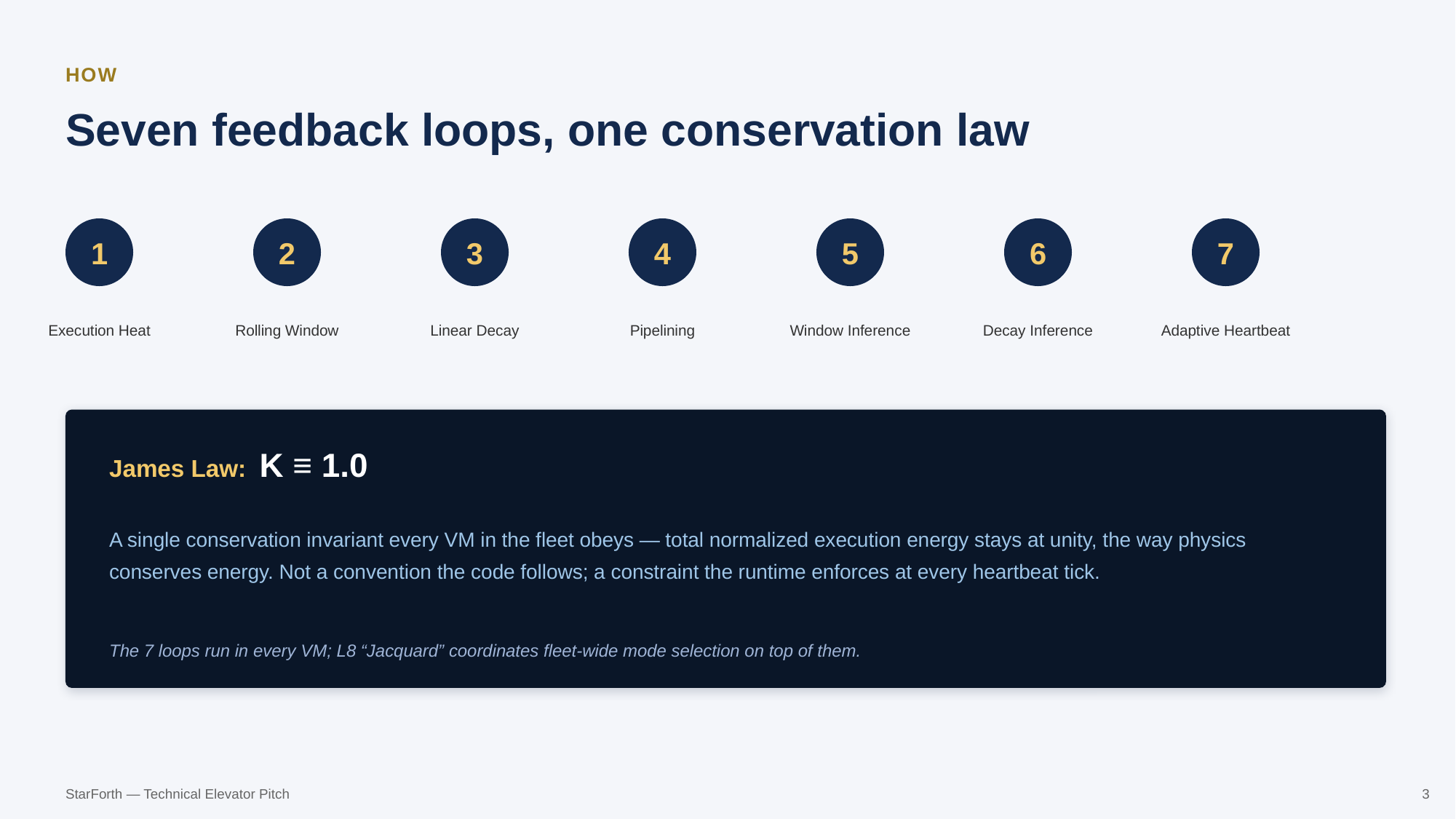

HOW
Seven feedback loops, one conservation law

1

2

3

4

5

6

7
Execution Heat
Rolling Window
Linear Decay
Pipelining
Window Inference
Decay Inference
Adaptive Heartbeat

James Law:  K ≡ 1.0
A single conservation invariant every VM in the fleet obeys — total normalized execution energy stays at unity, the way physics conserves energy. Not a convention the code follows; a constraint the runtime enforces at every heartbeat tick.
The 7 loops run in every VM; L8 “Jacquard” coordinates fleet-wide mode selection on top of them.
StarForth — Technical Elevator Pitch
3